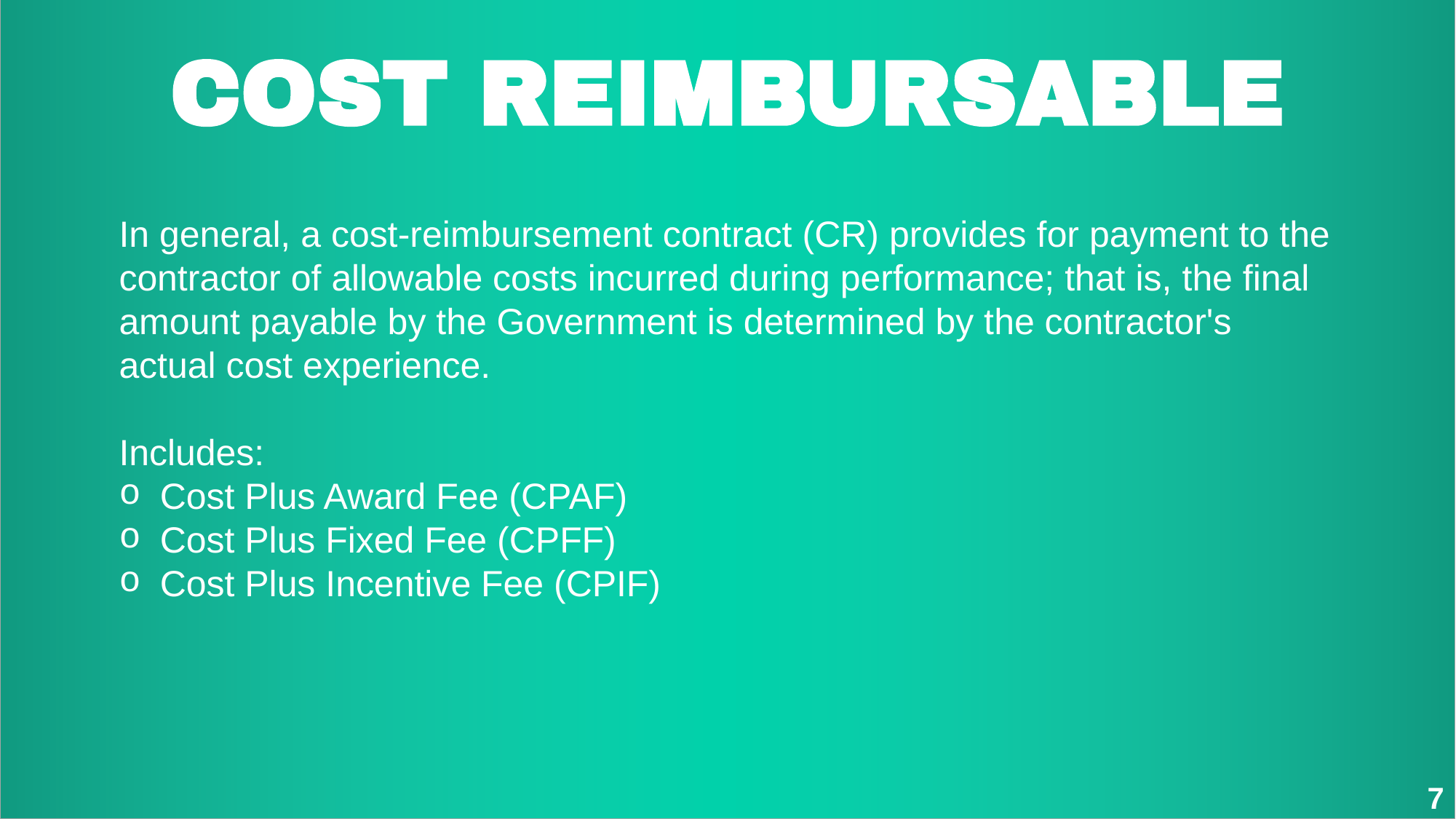

COST REIMBURSABLE
In general, a cost-reimbursement contract (CR) provides for payment to the contractor of allowable costs incurred during performance; that is, the final amount payable by the Government is determined by the contractor's actual cost experience.

Includes:
Cost Plus Award Fee (CPAF)
Cost Plus Fixed Fee (CPFF)
Cost Plus Incentive Fee (CPIF)
7